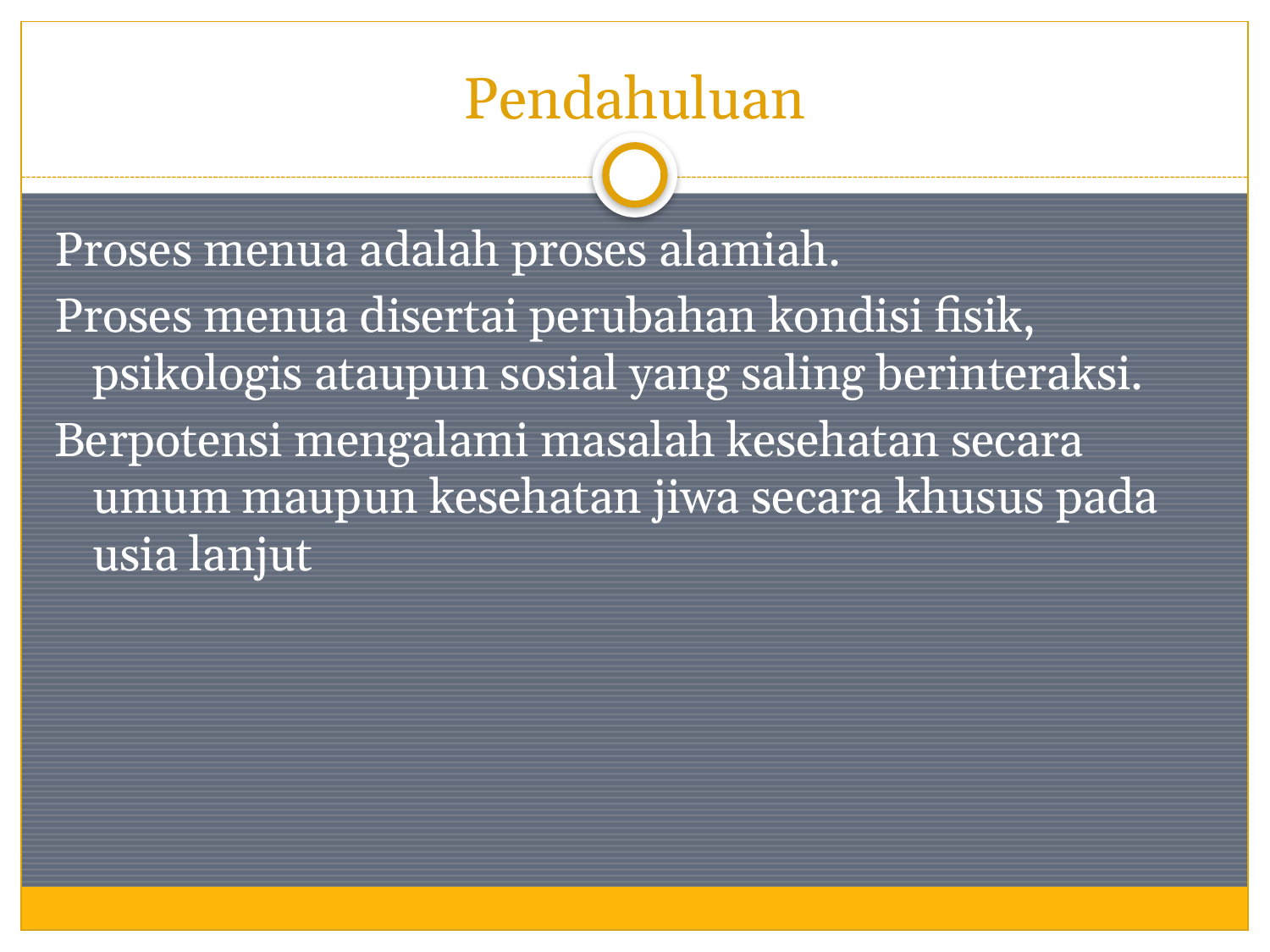

# Pendahuluan
Proses menua adalah proses alamiah.
Proses menua disertai perubahan kondisi fisik, psikologis ataupun sosial yang saling berinteraksi.
Berpotensi mengalami masalah kesehatan secara umum maupun kesehatan jiwa secara khusus pada usia lanjut